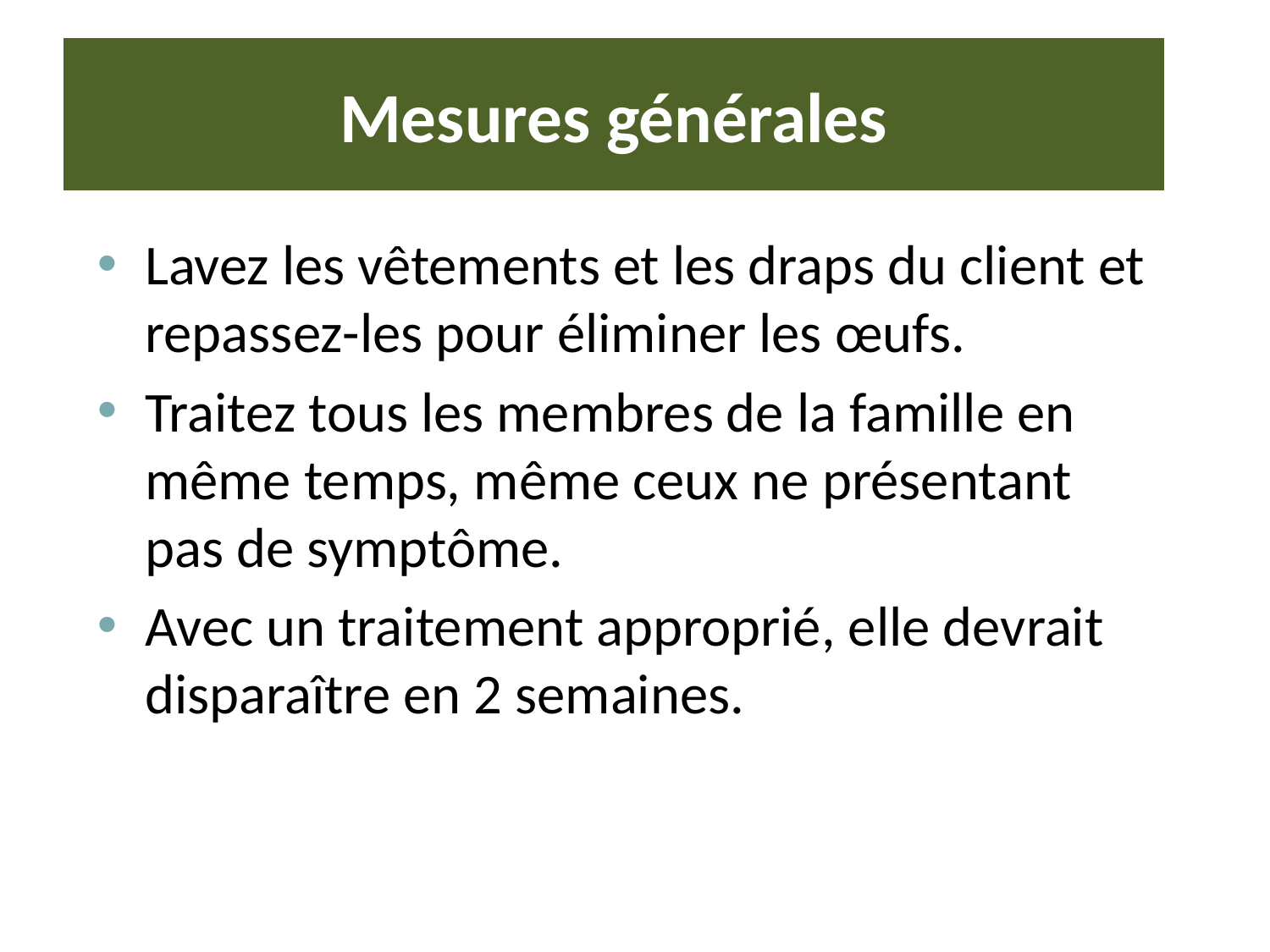

# Mesures générales
Lavez les vêtements et les draps du client et repassez-les pour éliminer les œufs.
Traitez tous les membres de la famille en même temps, même ceux ne présentant pas de symptôme.
Avec un traitement approprié, elle devrait disparaître en 2 semaines.